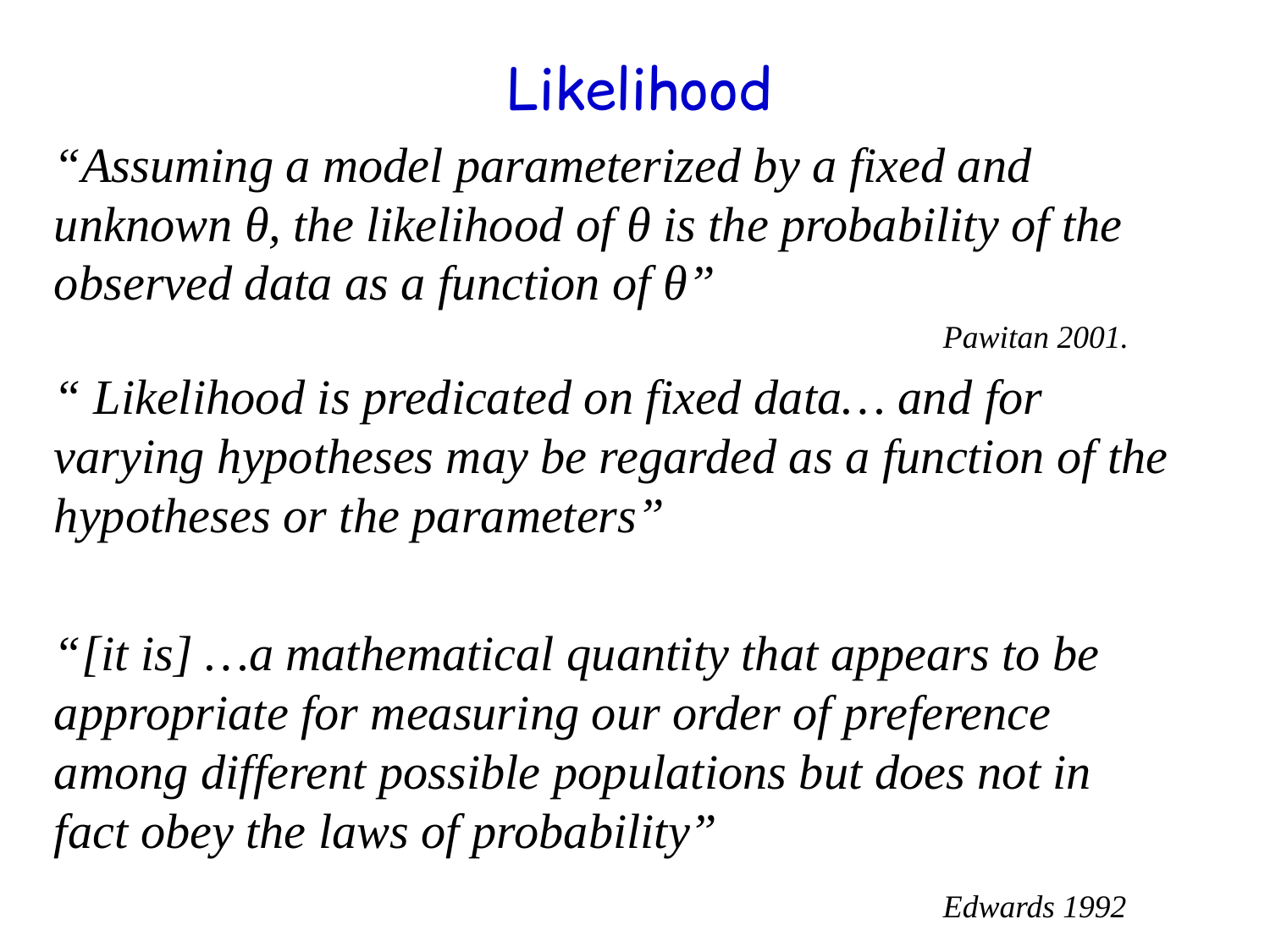

# Likelihood
“Assuming a model parameterized by a fixed and unknown θ, the likelihood of θ is the probability of the observed data as a function of θ”
							Pawitan 2001.
“ Likelihood is predicated on fixed data… and for varying hypotheses may be regarded as a function of the hypotheses or the parameters”

“[it is] …a mathematical quantity that appears to be appropriate for measuring our order of preference among different possible populations but does not in fact obey the laws of probability”
							Edwards 1992